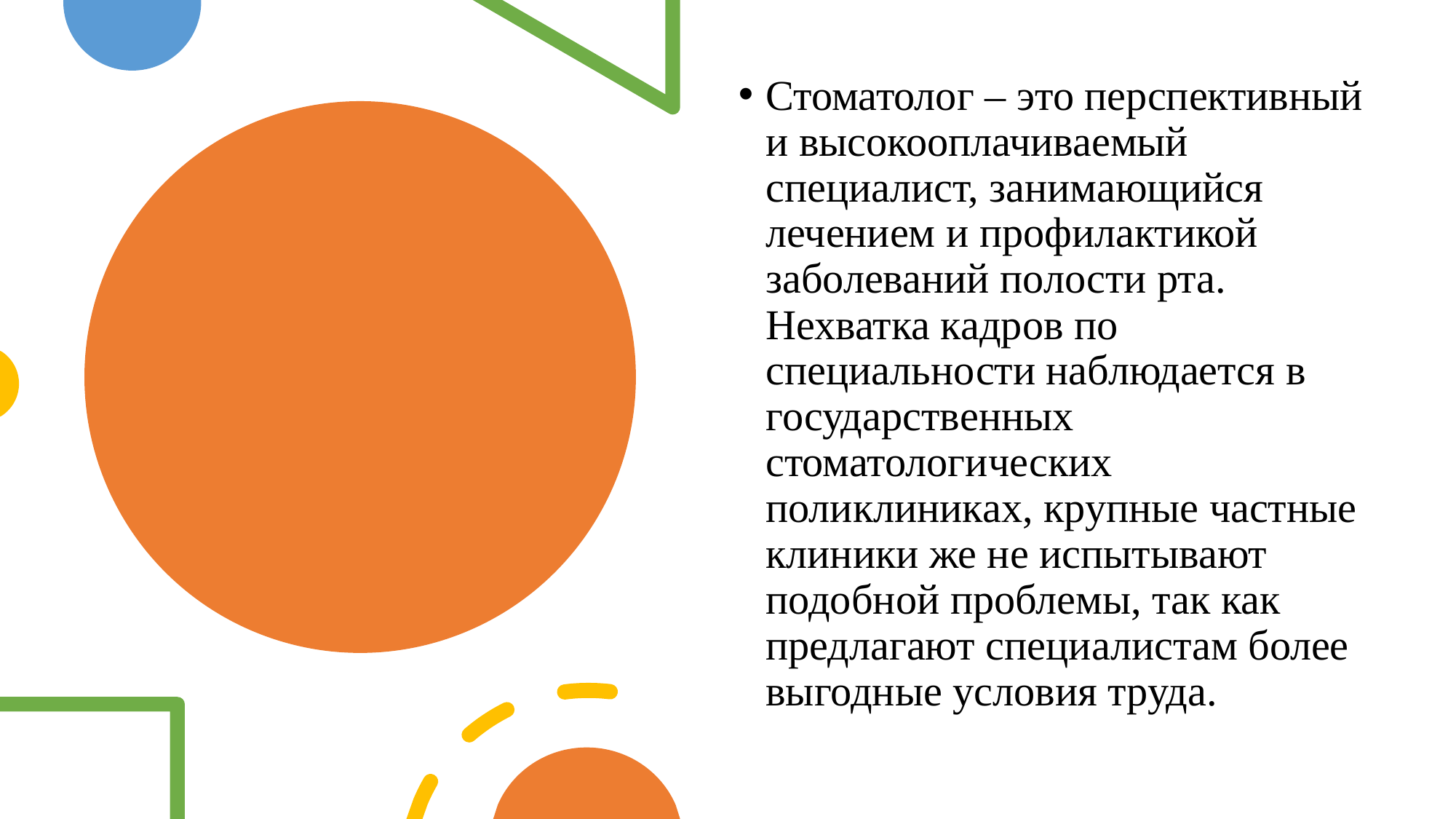

Стоматолог – это перспективный и высокооплачиваемый специалист, занимающийся лечением и профилактикой заболеваний полости рта. Нехватка кадров по специальности наблюдается в государственных стоматологических поликлиниках, крупные частные клиники же не испытывают подобной проблемы, так как предлагают специалистам более выгодные условия труда.